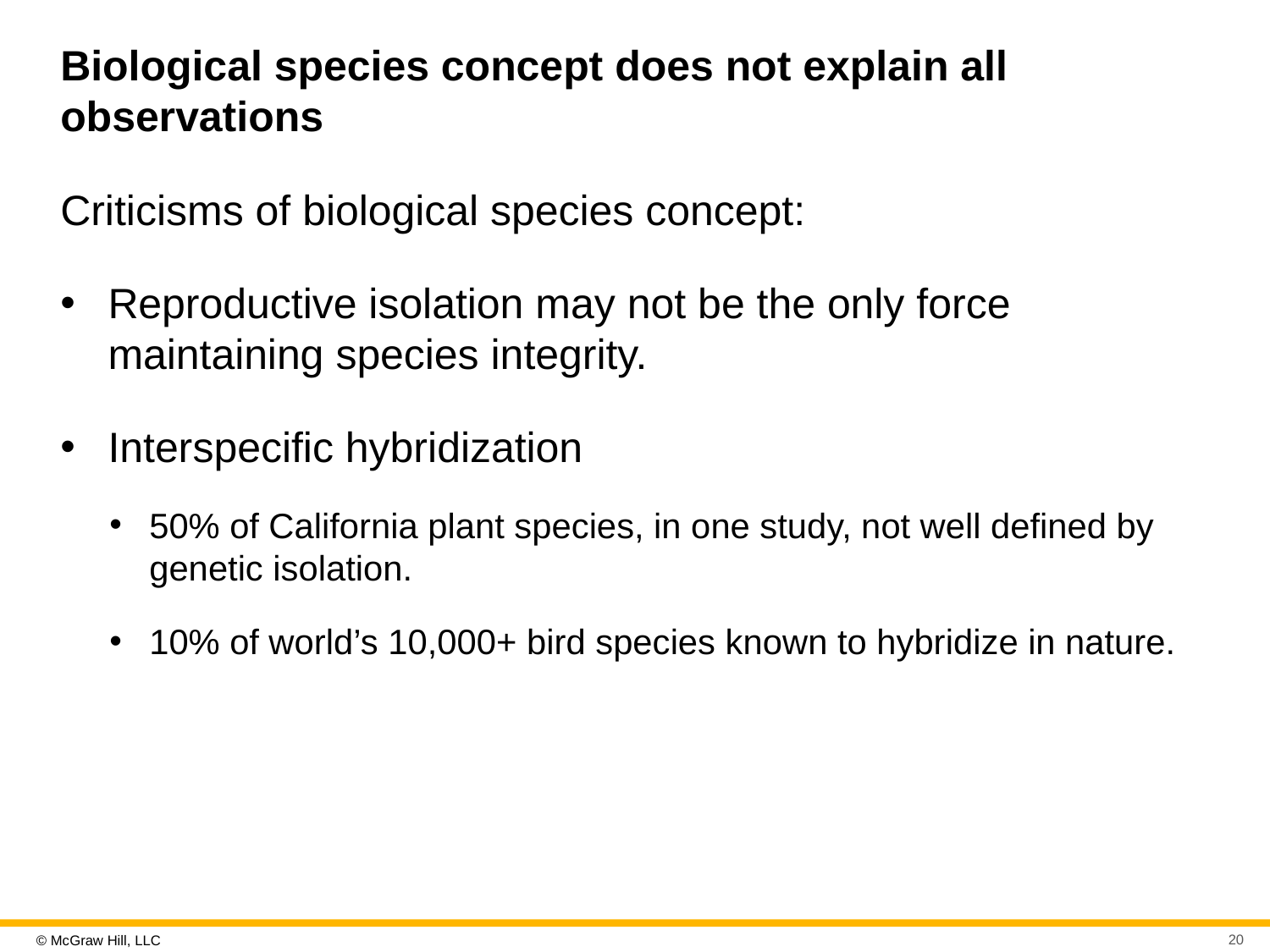

# Biological species concept does not explain all observations
Criticisms of biological species concept:
Reproductive isolation may not be the only force maintaining species integrity.
Interspecific hybridization
50% of California plant species, in one study, not well defined by genetic isolation.
10% of world’s 10,000+ bird species known to hybridize in nature.
20